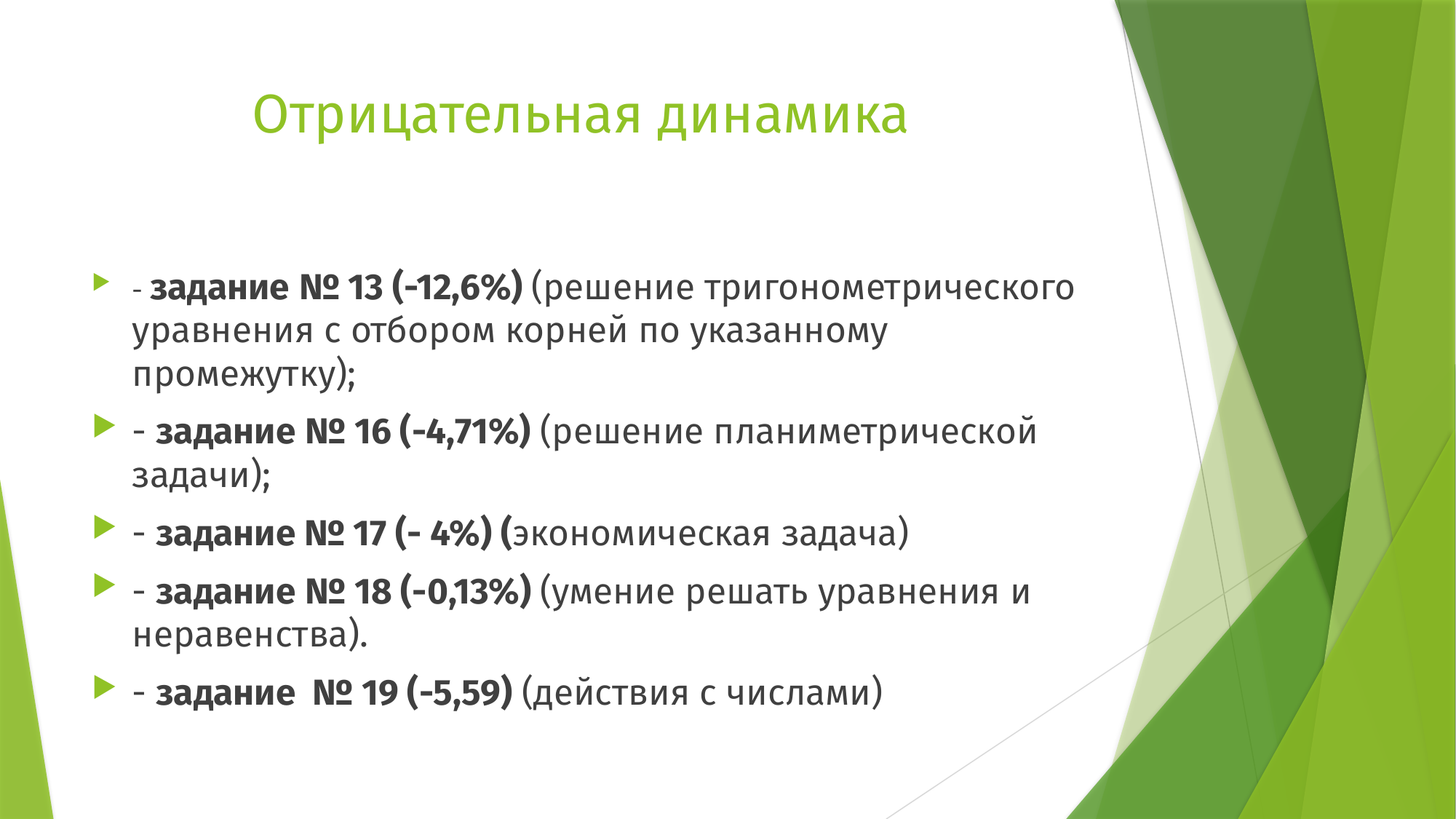

# Отрицательная динамика
- задание № 13 (-12,6%) (решение тригонометрического уравнения с отбором корней по указанному промежутку);
- задание № 16 (-4,71%) (решение планиметрической задачи);
- задание № 17 (- 4%) (экономическая задача)
- задание № 18 (-0,13%) (умение решать уравнения и неравенства).
- задание  № 19 (-5,59) (действия с числами)